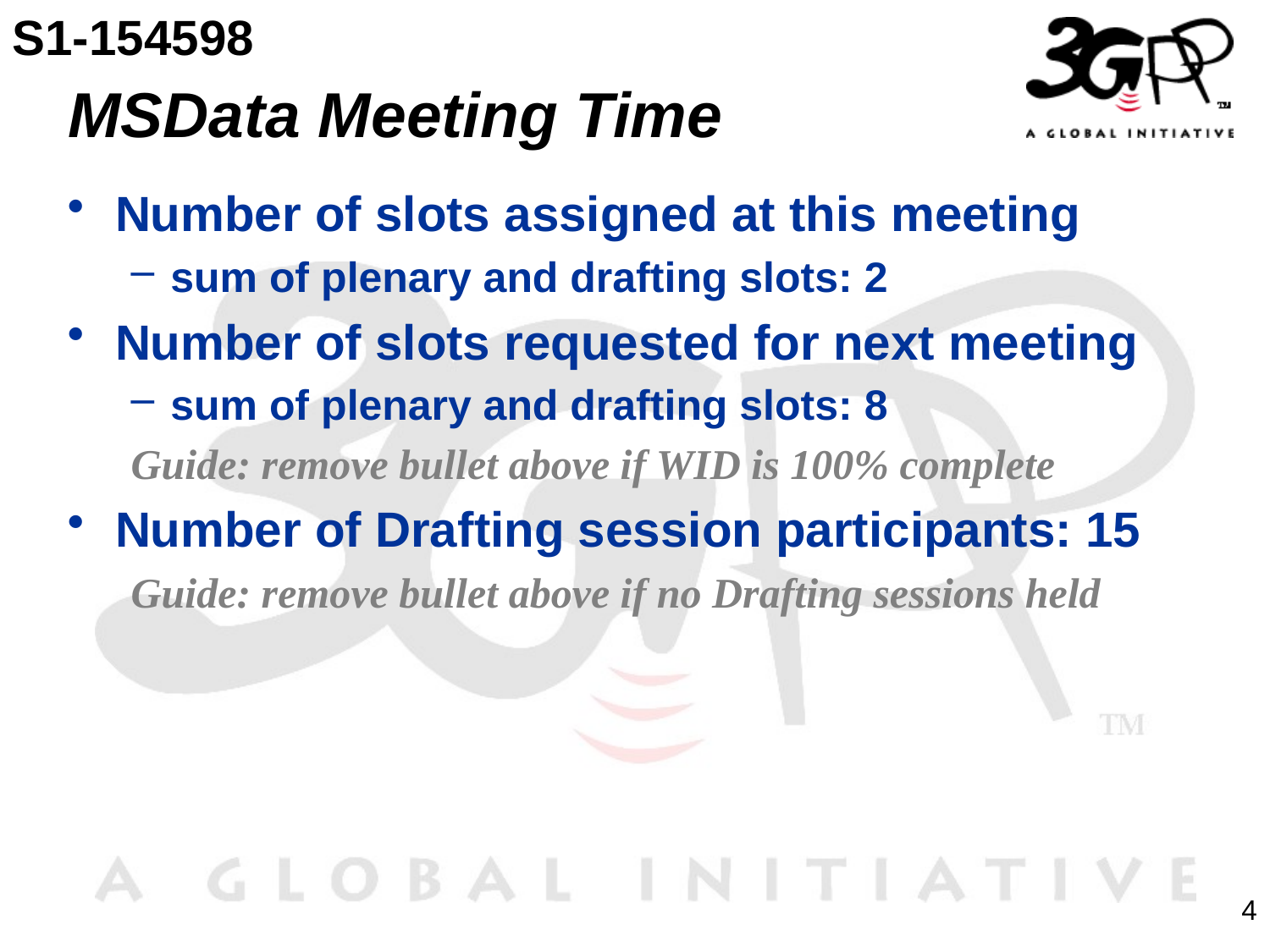

S1-154598
# MSData Meeting Time
Number of slots assigned at this meeting
sum of plenary and drafting slots: 2
Number of slots requested for next meeting
sum of plenary and drafting slots: 8
Guide: remove bullet above if WID is 100% complete
Number of Drafting session participants: 15
Guide: remove bullet above if no Drafting sessions held
4